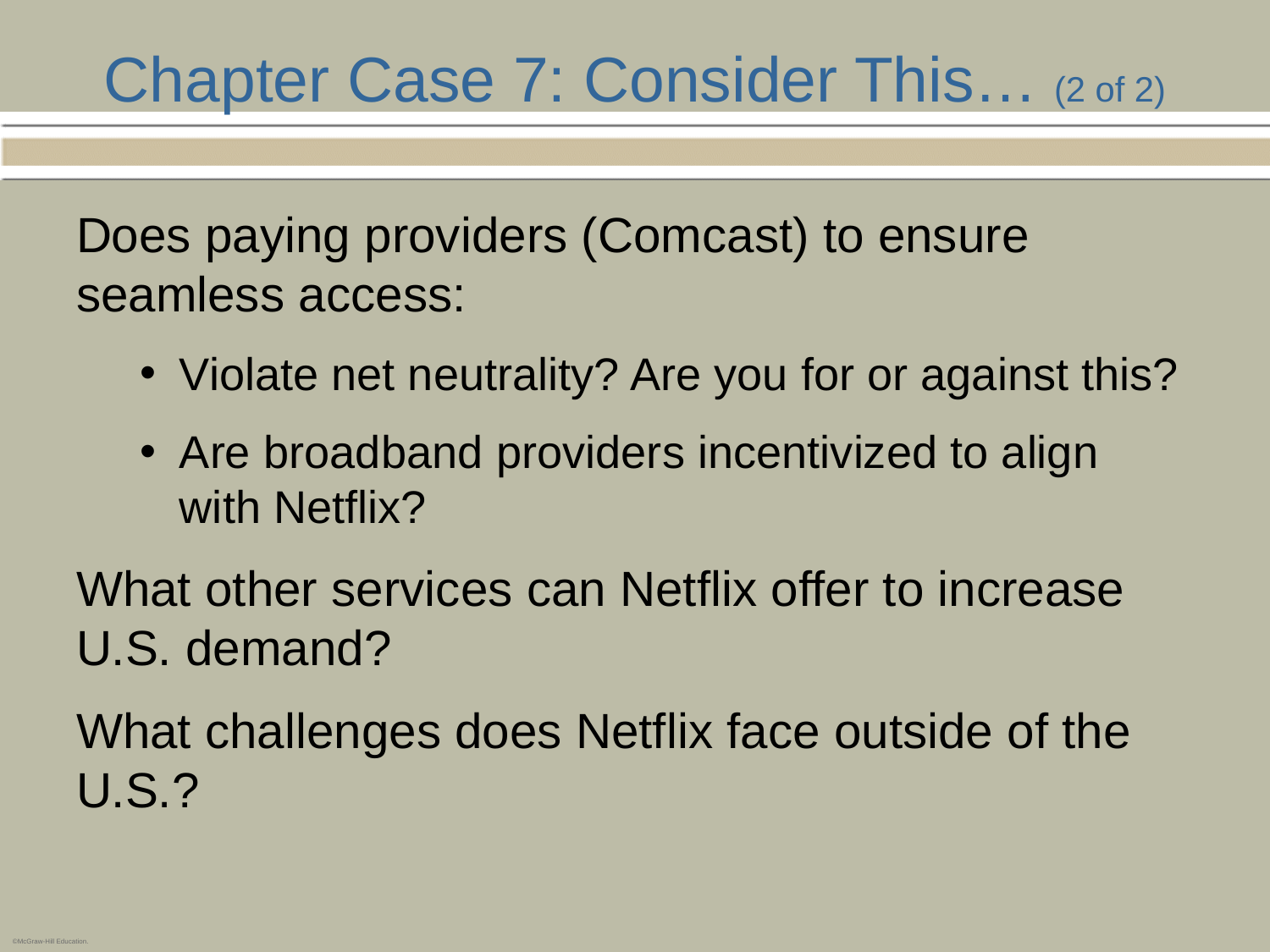

# Chapter Case 7: Consider This… (2 of 2)
Does paying providers (Comcast) to ensure seamless access:
Violate net neutrality? Are you for or against this?
Are broadband providers incentivized to align with Netflix?
What other services can Netflix offer to increase U.S. demand?
What challenges does Netflix face outside of the U.S.?